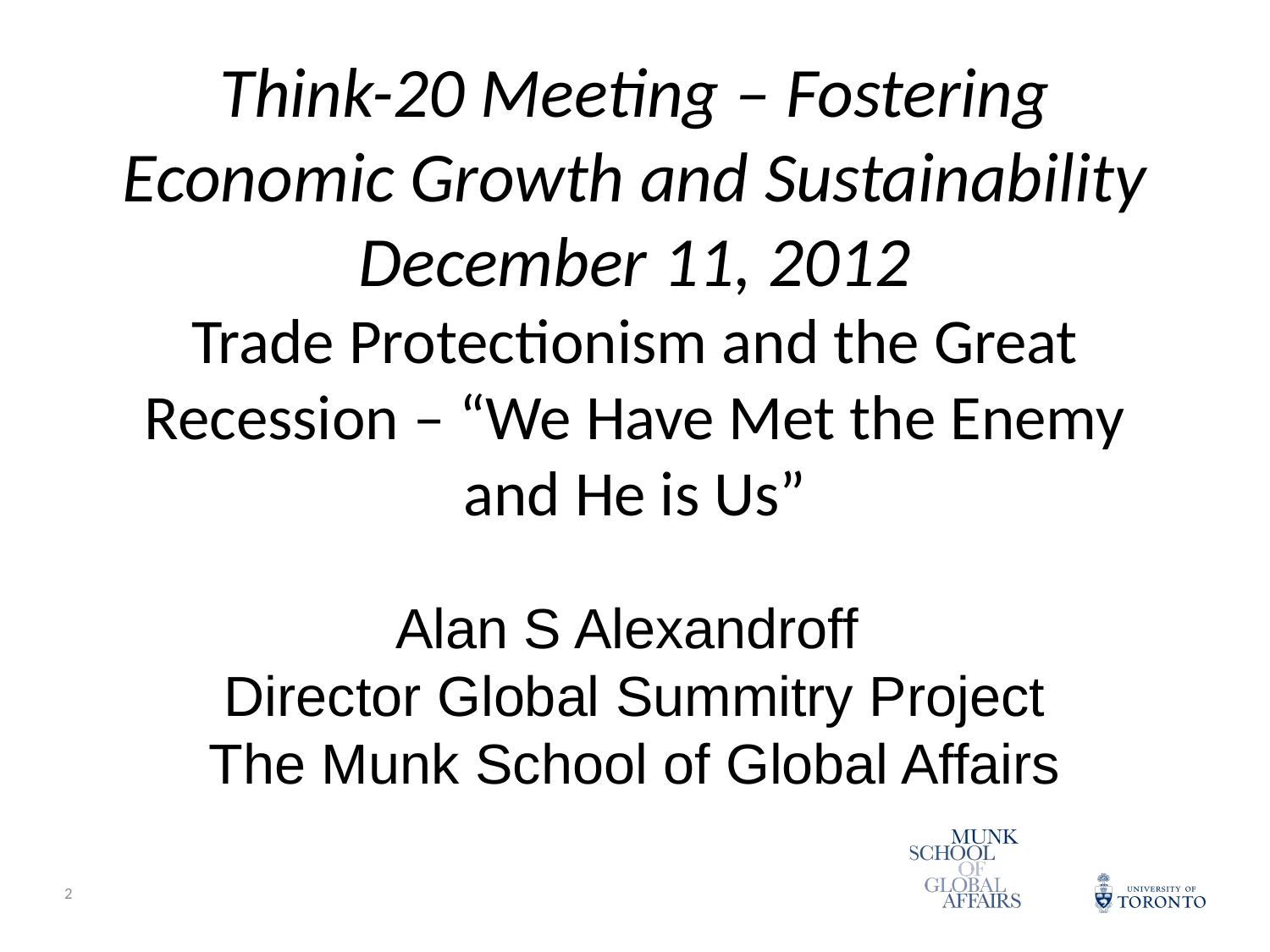

# Think-20 Meeting – Fostering Economic Growth and Sustainability December 11, 2012 Trade Protectionism and the Great Recession – “We Have Met the Enemy and He is Us”
Alan S Alexandroff
Director Global Summitry Project
The Munk School of Global Affairs
2